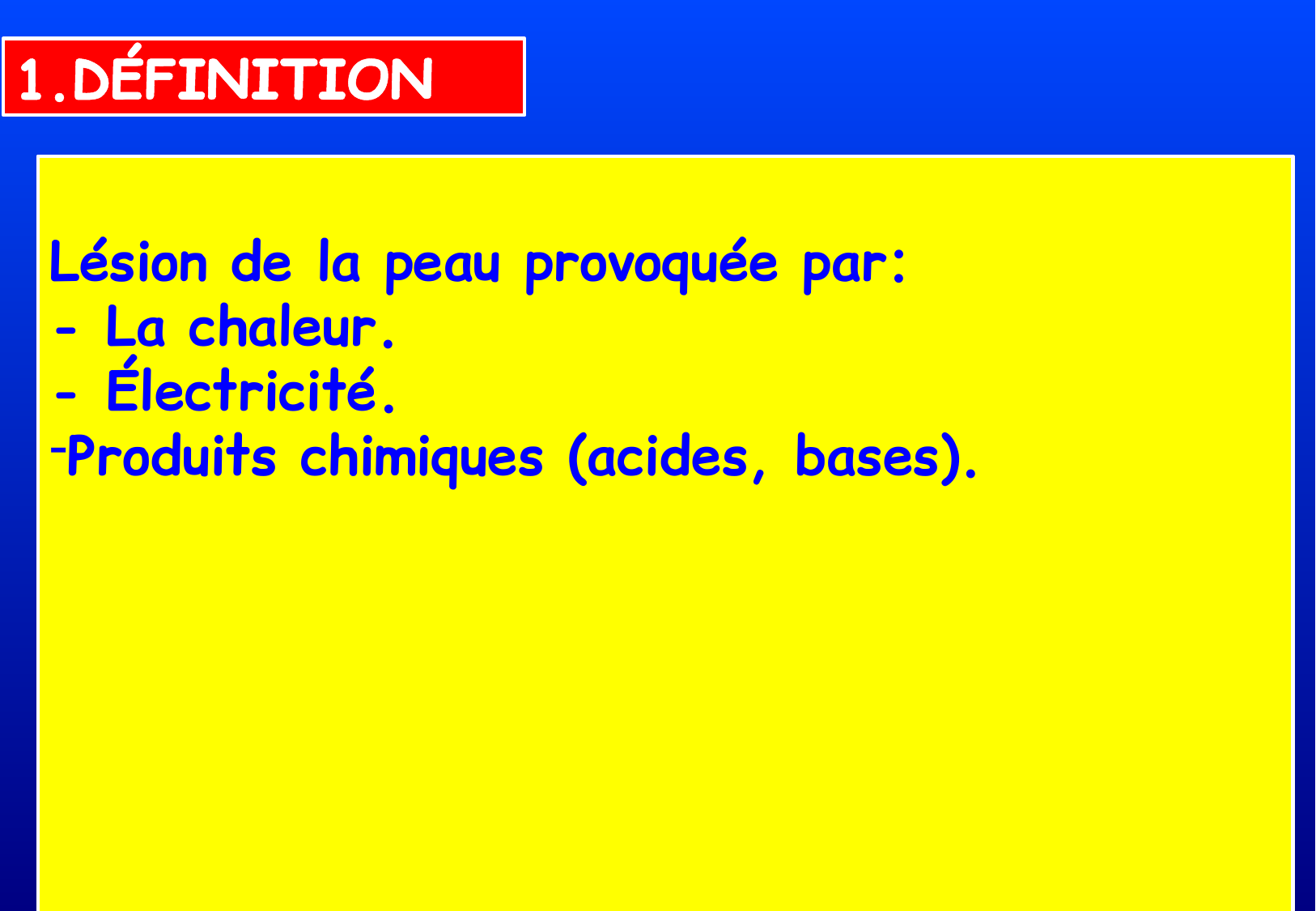

1.DÉFINITION

Lésion de la peau provoquée par:
- La chaleur.
- Électricité.
Produits chimiques (acides, bases).